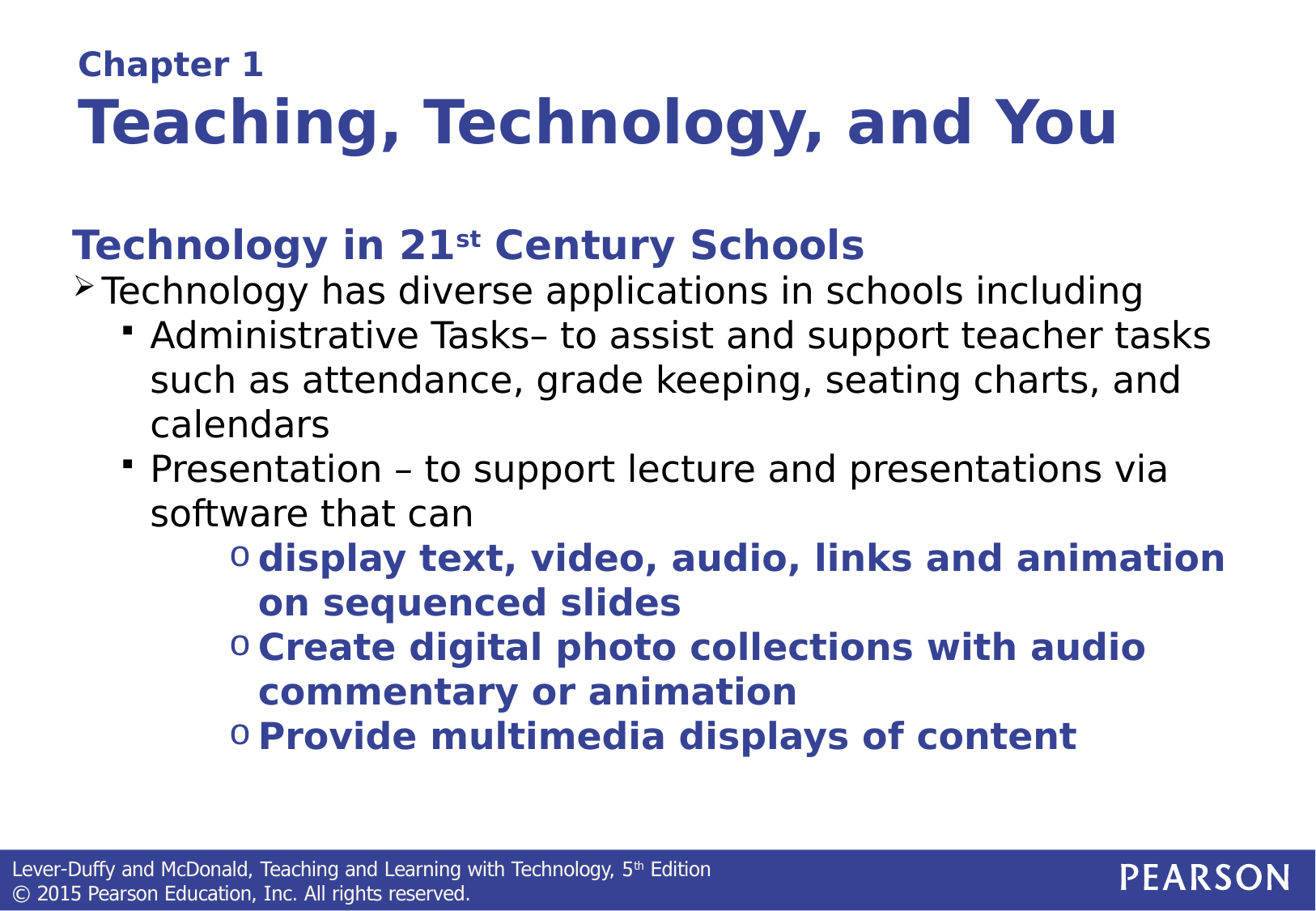

# Chapter 1 Teaching, Technology, and You
Technology in 21st Century Schools
Technology has diverse applications in schools including
Administrative Tasks– to assist and support teacher tasks such as attendance, grade keeping, seating charts, and calendars
Presentation – to support lecture and presentations via software that can
display text, video, audio, links and animation on sequenced slides
Create digital photo collections with audio commentary or animation
Provide multimedia displays of content